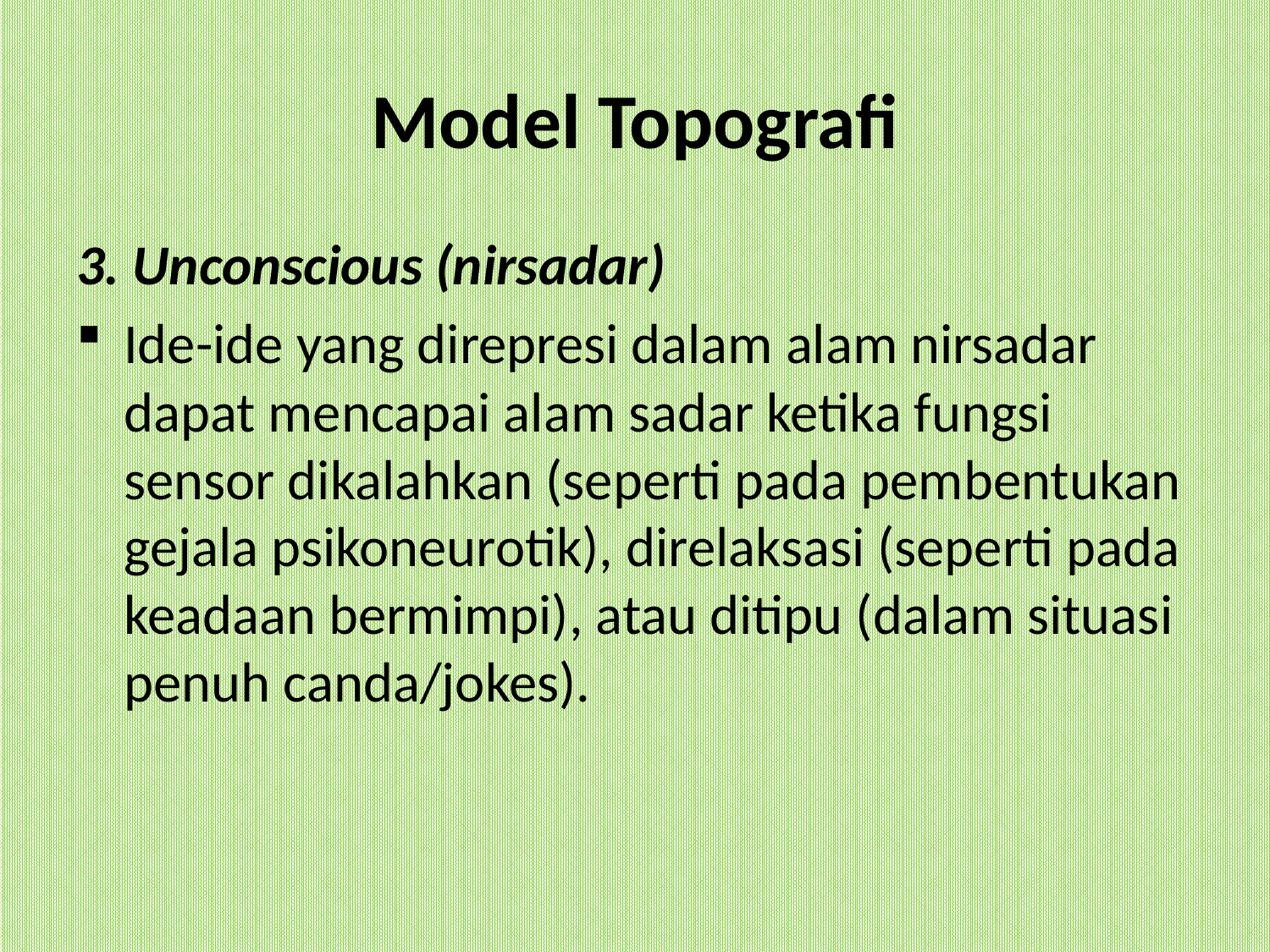

# Model Topografi
3. Unconscious (nirsadar)
Ide-ide yang direpresi dalam alam nirsadar dapat mencapai alam sadar ketika fungsi sensor dikalahkan (seperti pada pembentukan gejala psikoneurotik), direlaksasi (seperti pada keadaan bermimpi), atau ditipu (dalam situasi penuh canda/jokes).